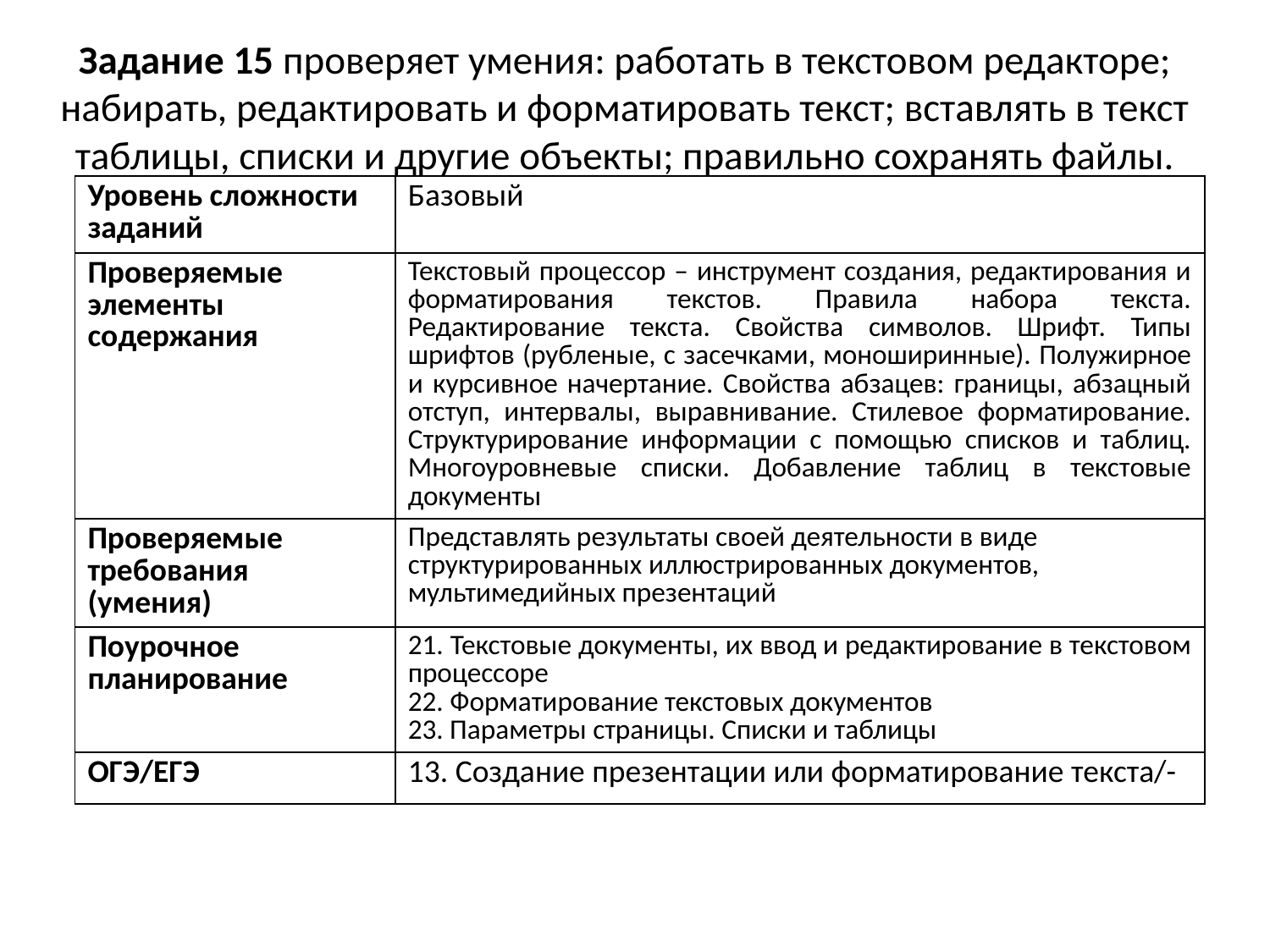

# Задание 15 проверяет умения: работать в текстовом редакторе; набирать, редактировать и форматировать текст; вставлять в текст таблицы, списки и другие объекты; правильно сохранять файлы.
| Уровень сложности заданий | Базовый |
| --- | --- |
| Проверяемые элементы содержания | Текстовый процессор – инструмент создания, редактирования и форматирования текстов. Правила набора текста. Редактирование текста. Свойства символов. Шрифт. Типы шрифтов (рубленые, с засечками, моноширинные). Полужирное и курсивное начертание. Свойства абзацев: границы, абзацный отступ, интервалы, выравнивание. Стилевое форматирование. Структурирование информации с помощью списков и таблиц. Многоуровневые списки. Добавление таблиц в текстовые документы |
| Проверяемые требования (умения) | Представлять результаты своей деятельности в виде структурированных иллюстрированных документов, мультимедийных презентаций |
| Поурочное планирование | 21. Текстовые документы, их ввод и редактирование в текстовом процессоре 22. Форматирование текстовых документов 23. Параметры страницы. Списки и таблицы |
| ОГЭ/ЕГЭ | 13. Создание презентации или форматирование текста/- |